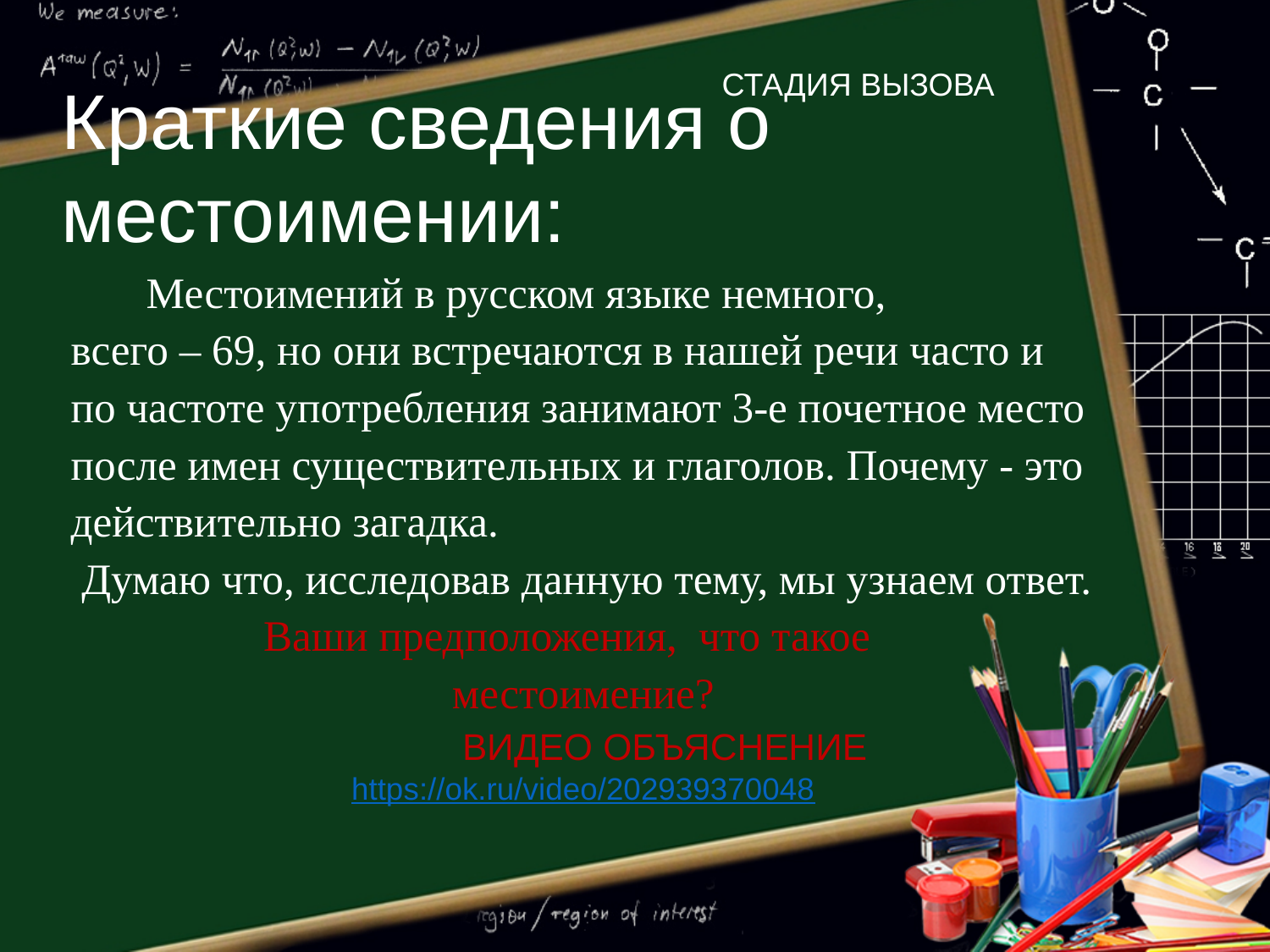

СТАДИЯ ВЫЗОВА
# Краткие сведения о местоимении:
       Местоимений в русском языке немного,
всего – 69, но они встречаются в нашей речи часто и по частоте употребления занимают 3-е почетное место после имен существительных и глаголов. Почему - это действительно загадка.
 Думаю что, исследовав данную тему, мы узнаем ответ.
Ваши предположения,  что такое
 местоимение?
                 ВИДЕО ОБЪЯСНЕНИЕ    https://ok.ru/video/202939370048